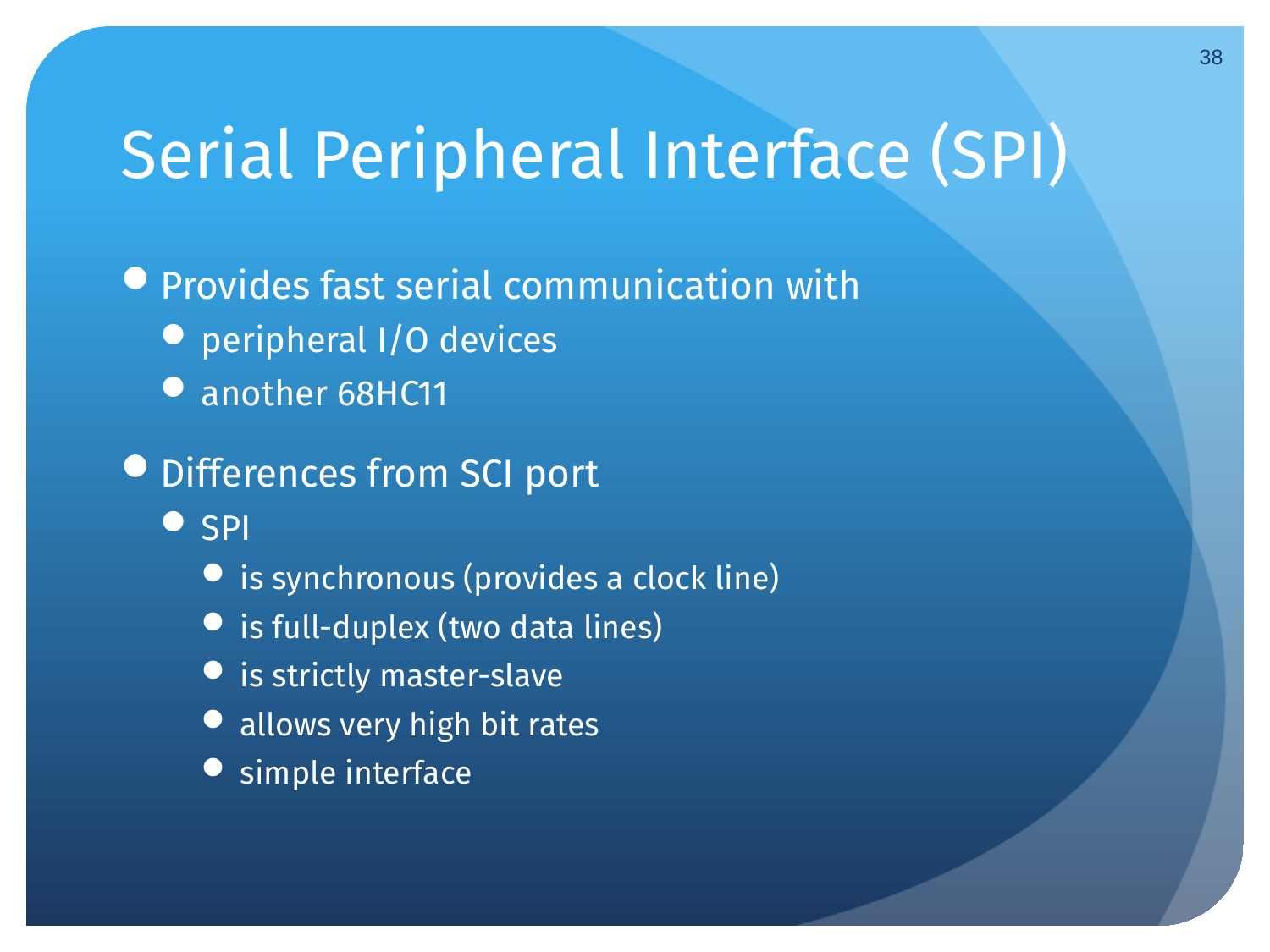

38
# Serial Peripheral Interface (SPI)
Provides fast serial communication with
peripheral I/O devices
another 68HC11
Differences from SCI port
SPI
is synchronous (provides a clock line)
is full-duplex (two data lines)
is strictly master-slave
allows very high bit rates
simple interface